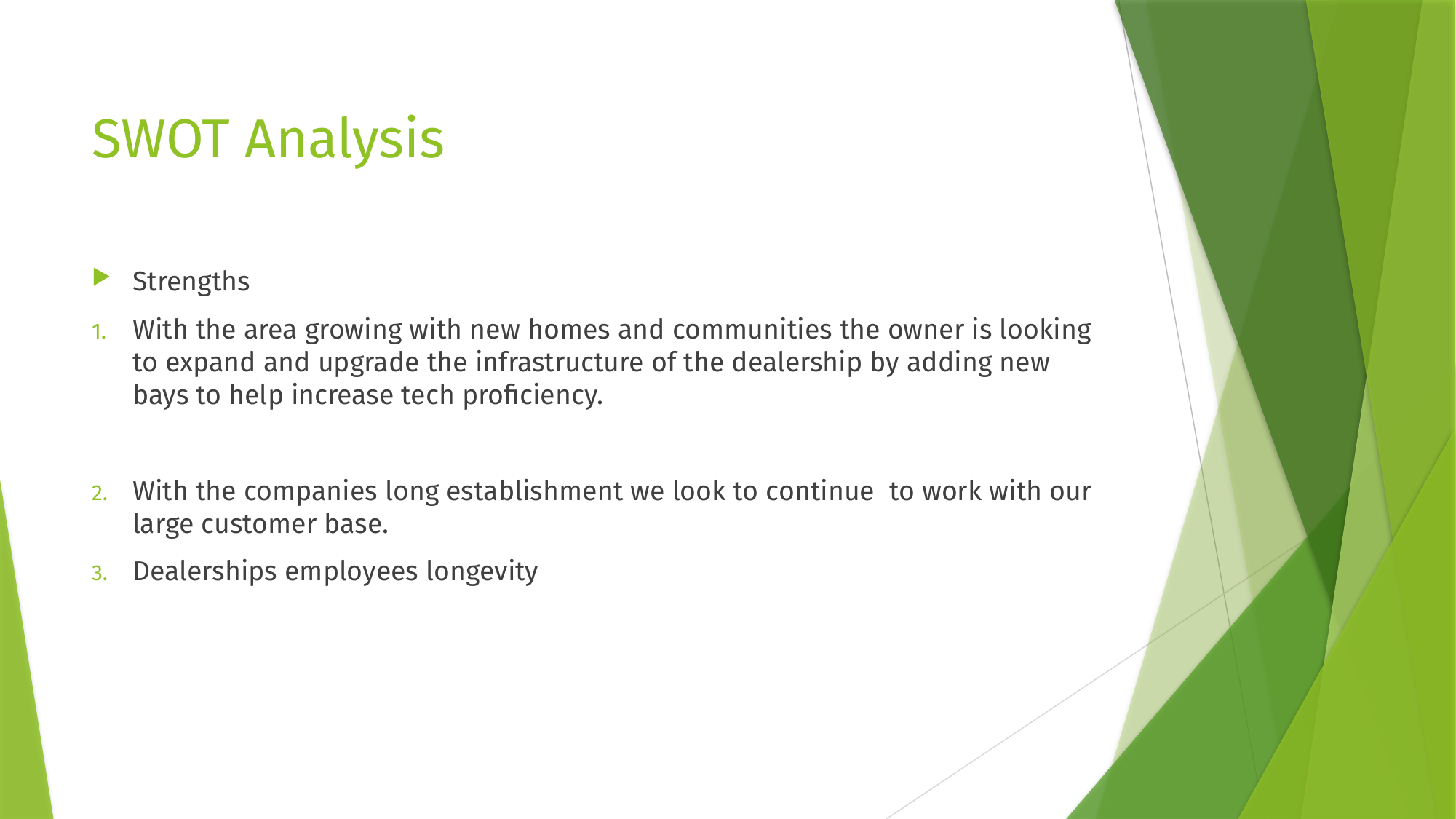

# SWOT Analysis
Strengths
With the area growing with new homes and communities the owner is looking to expand and upgrade the infrastructure of the dealership by adding new bays to help increase tech proficiency.

With the companies long establishment we look to continue  to work with our large customer base.
Dealerships employees longevity